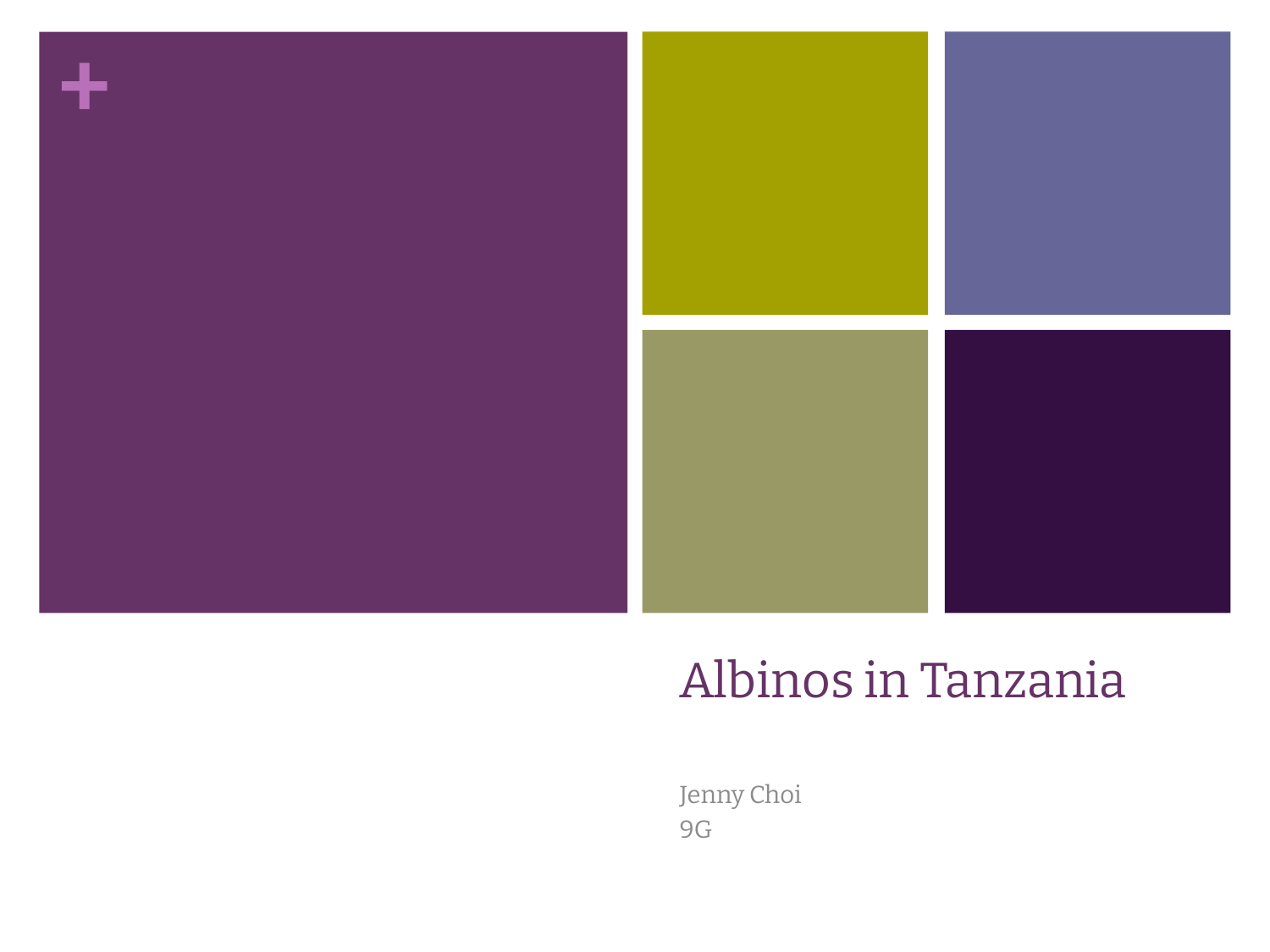

# Albinos in Tanzania
Jenny Choi
9G